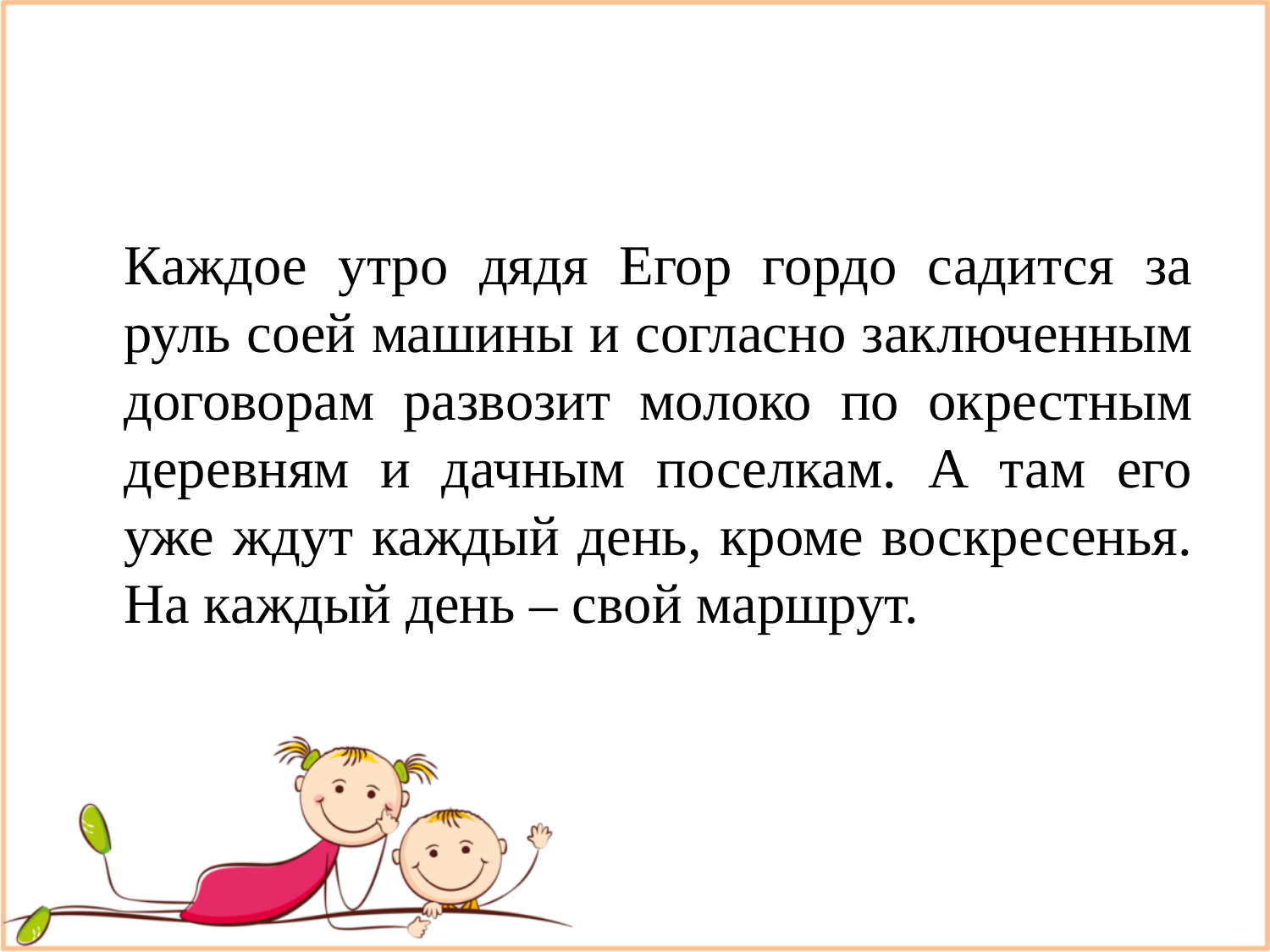

Каждое утро дядя Егор гордо садится за руль соей машины и согласно заключенным договорам развозит молоко по окрестным деревням и дачным поселкам. А там его уже ждут каждый день, кроме воскресенья. На каждый день – свой маршрут.